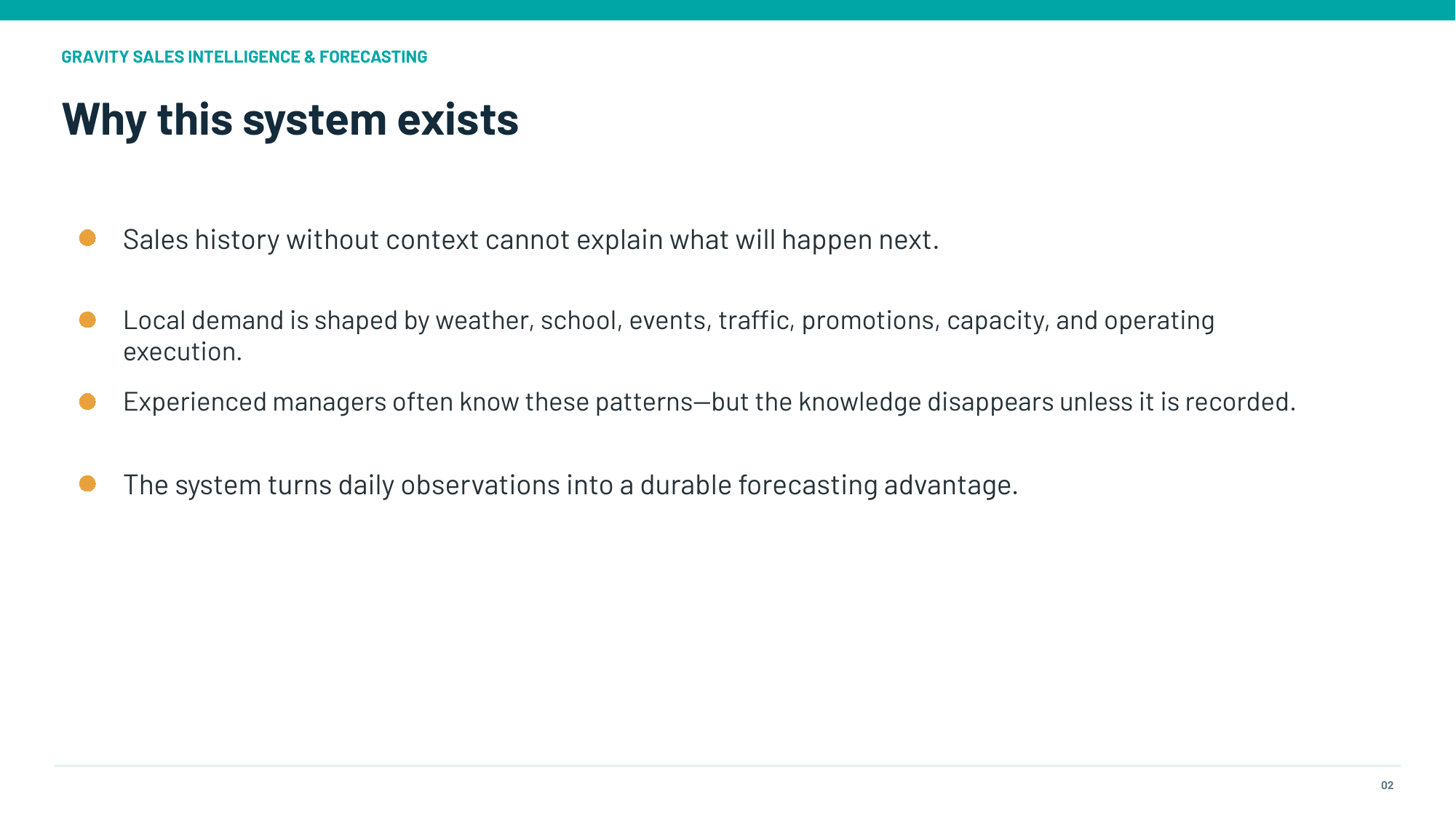

GRAVITY SALES INTELLIGENCE & FORECASTING
Why this system exists
Sales history without context cannot explain what will happen next.

Local demand is shaped by weather, school, events, traffic, promotions, capacity, and operating execution.

Experienced managers often know these patterns—but the knowledge disappears unless it is recorded.

The system turns daily observations into a durable forecasting advantage.

02